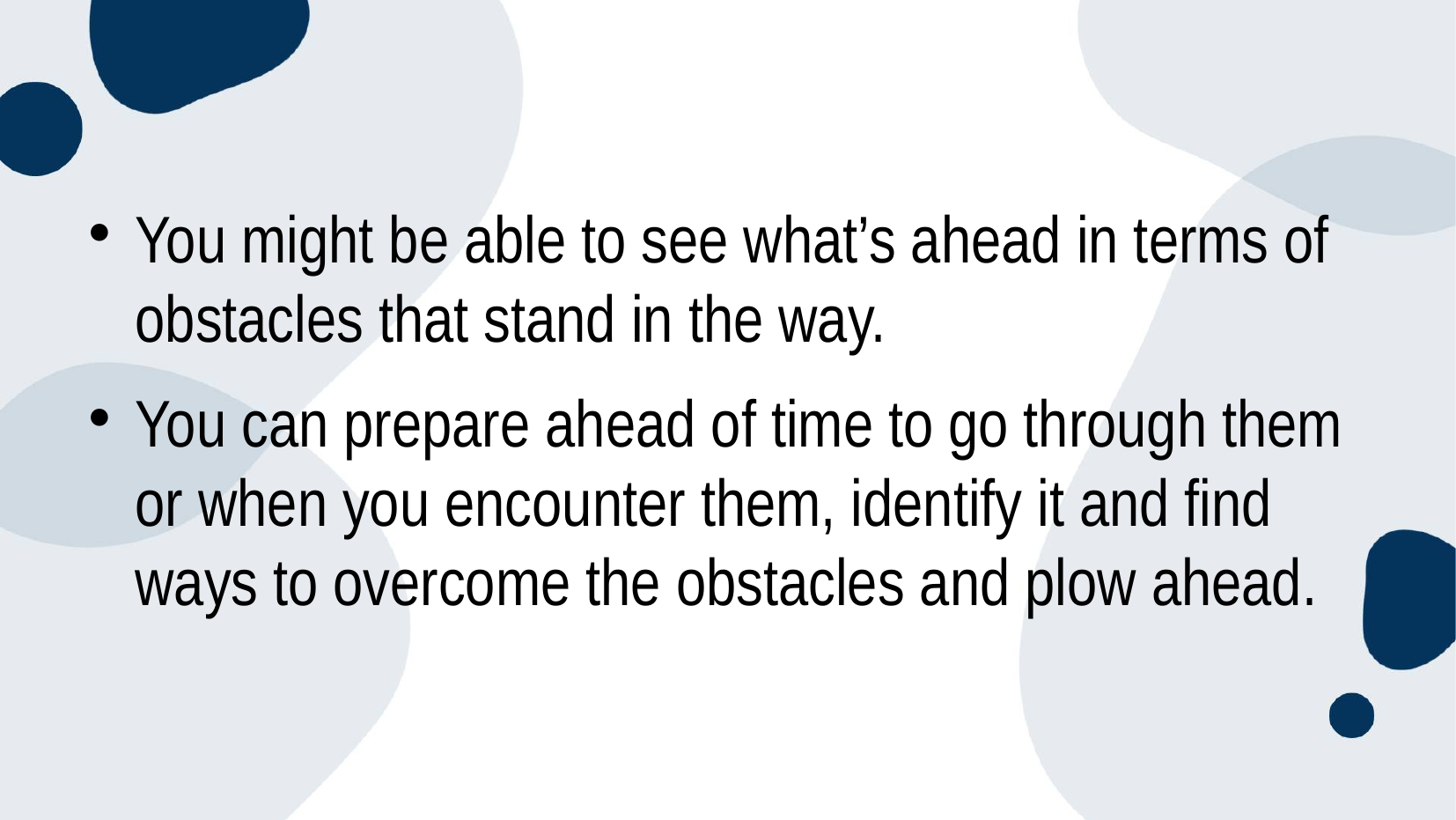

#
You might be able to see what’s ahead in terms of obstacles that stand in the way.
You can prepare ahead of time to go through them or when you encounter them, identify it and find ways to overcome the obstacles and plow ahead.